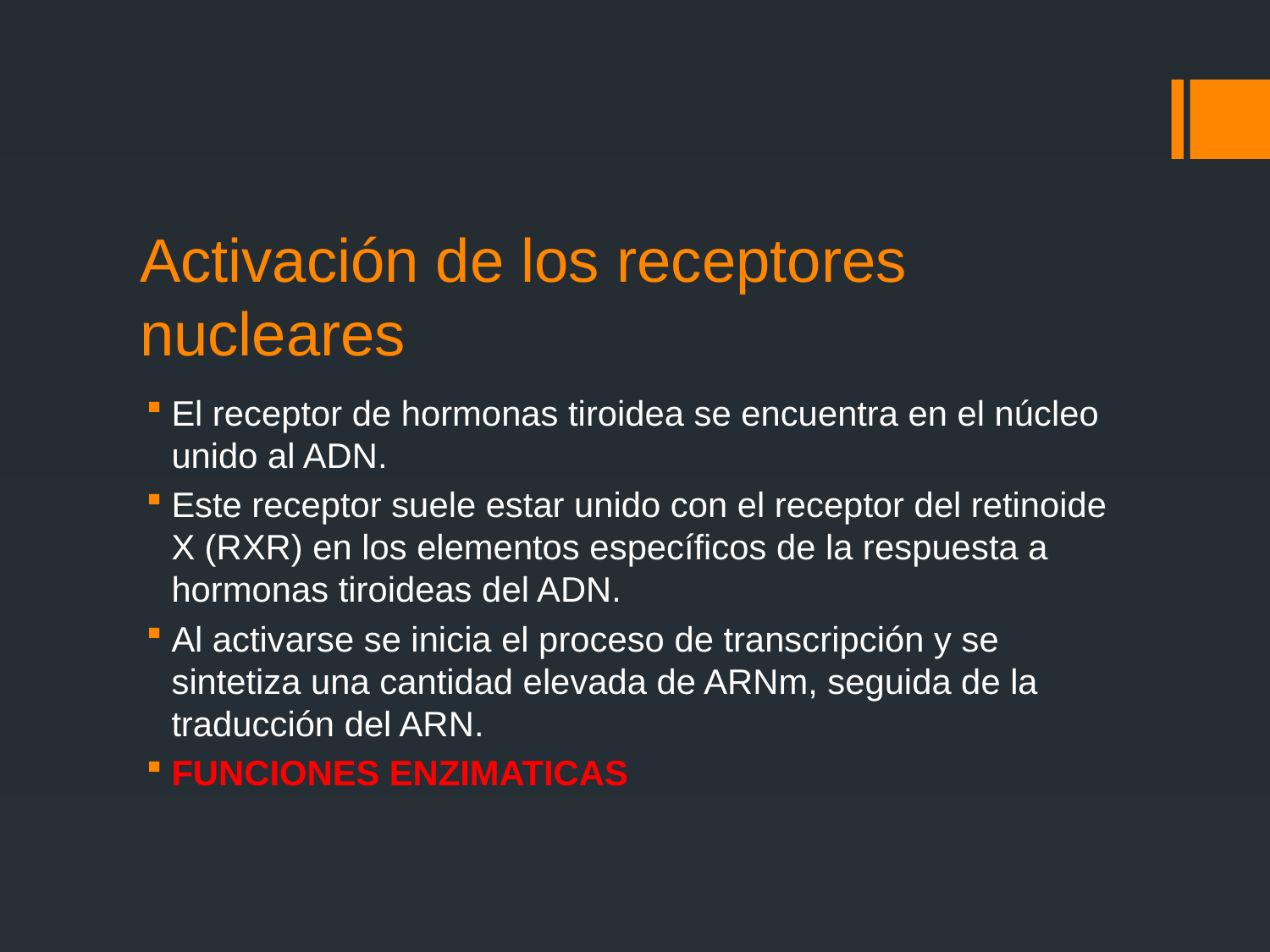

# Activación de los receptores nucleares
El receptor de hormonas tiroidea se encuentra en el núcleo unido al ADN.
Este receptor suele estar unido con el receptor del retinoide X (RXR) en los elementos específicos de la respuesta a hormonas tiroideas del ADN.
Al activarse se inicia el proceso de transcripción y se sintetiza una cantidad elevada de ARNm, seguida de la traducción del ARN.
FUNCIONES ENZIMATICAS